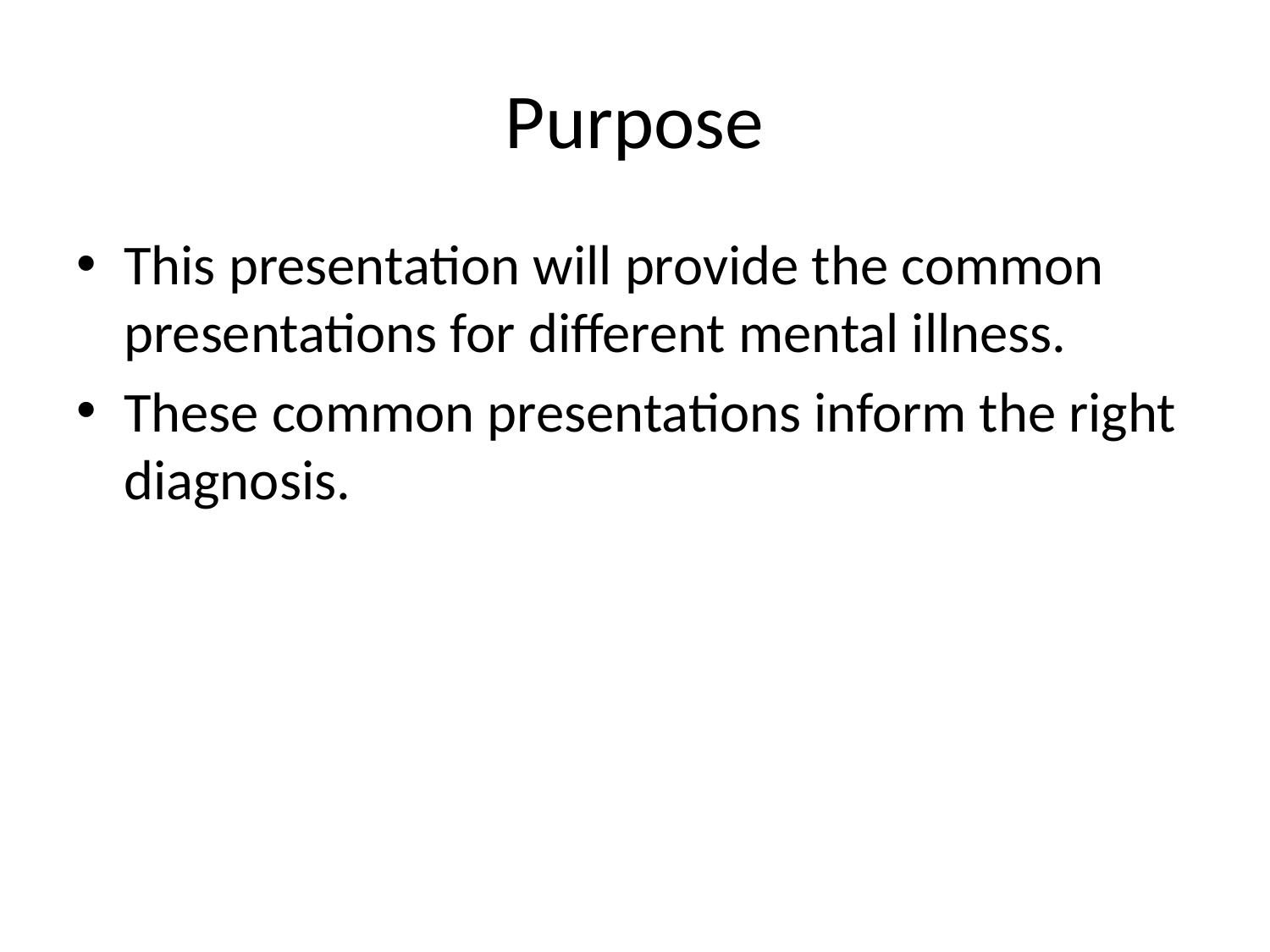

# Purpose
This presentation will provide the common presentations for different mental illness.
These common presentations inform the right diagnosis.